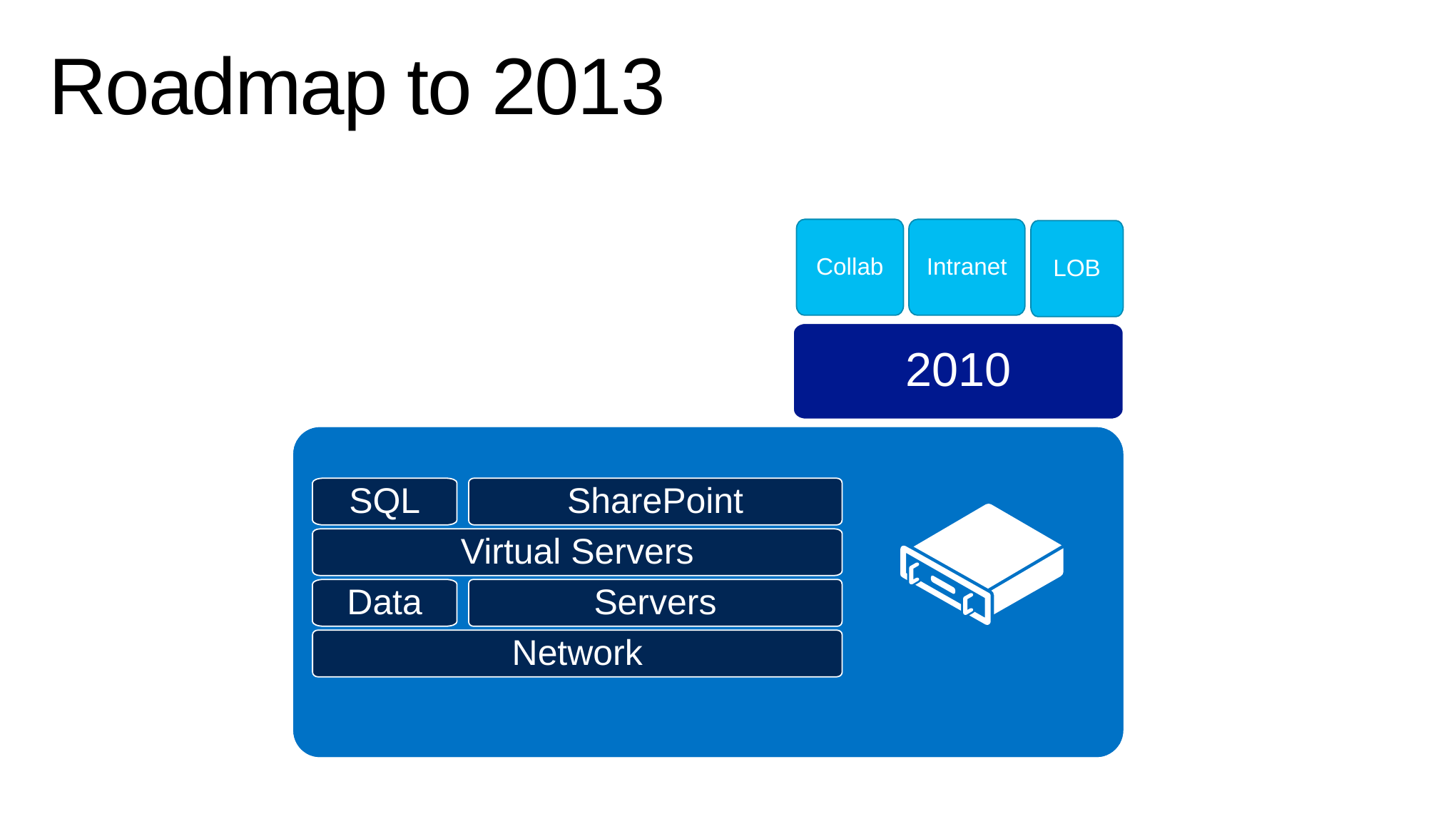

# Roadmap to 2013
Collab
Intranet
LOB
2010

SQL
SharePoint
Virtual Servers
Data
Servers
Network